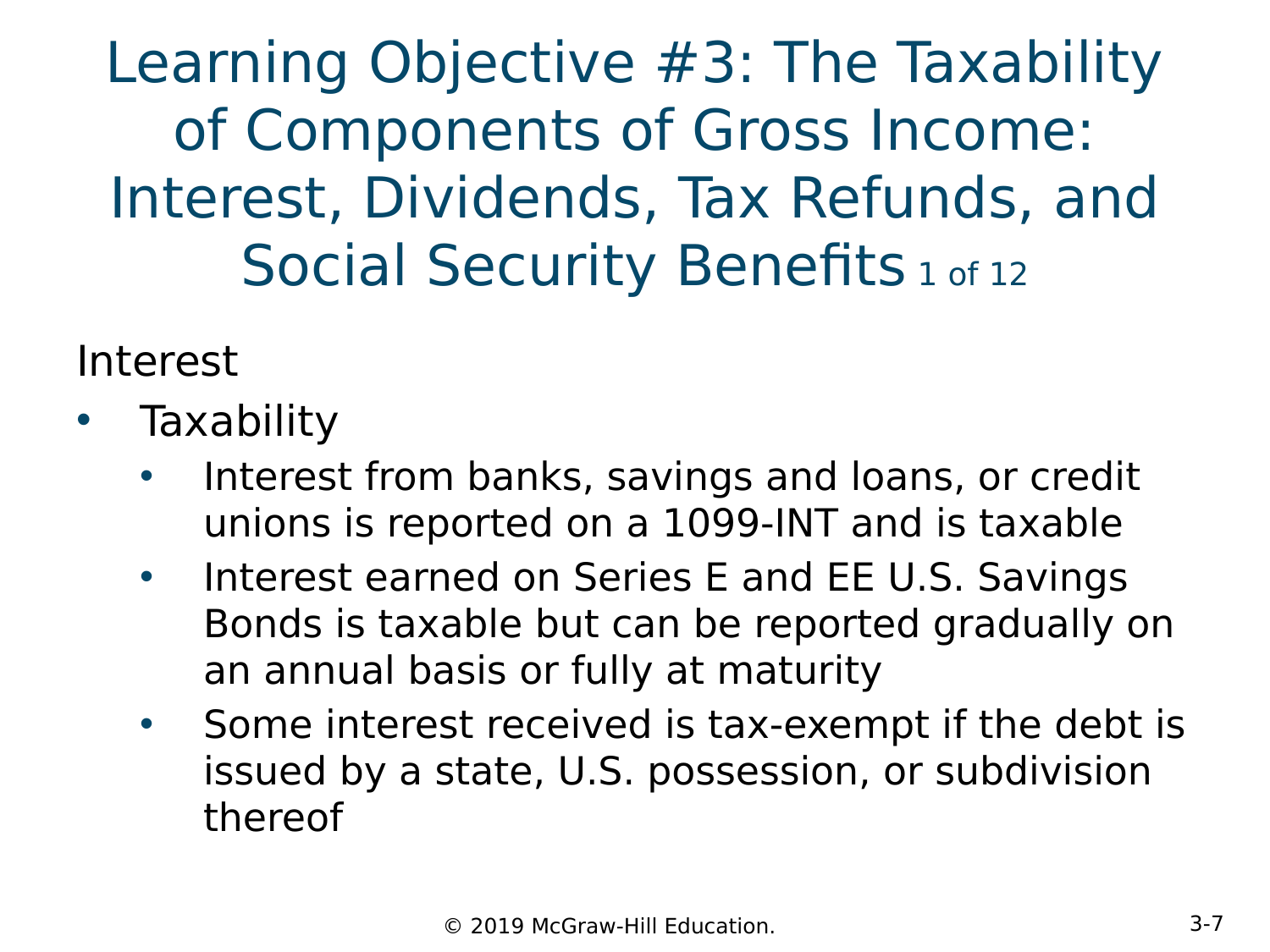

# Learning Objective #3: The Taxability of Components of Gross Income: Interest, Dividends, Tax Refunds, and Social Security Benefits 1 of 12
Interest
Taxability
Interest from banks, savings and loans, or credit unions is reported on a 1099-INT and is taxable
Interest earned on Series E and EE U.S. Savings Bonds is taxable but can be reported gradually on an annual basis or fully at maturity
Some interest received is tax-exempt if the debt is issued by a state, U.S. possession, or subdivision thereof